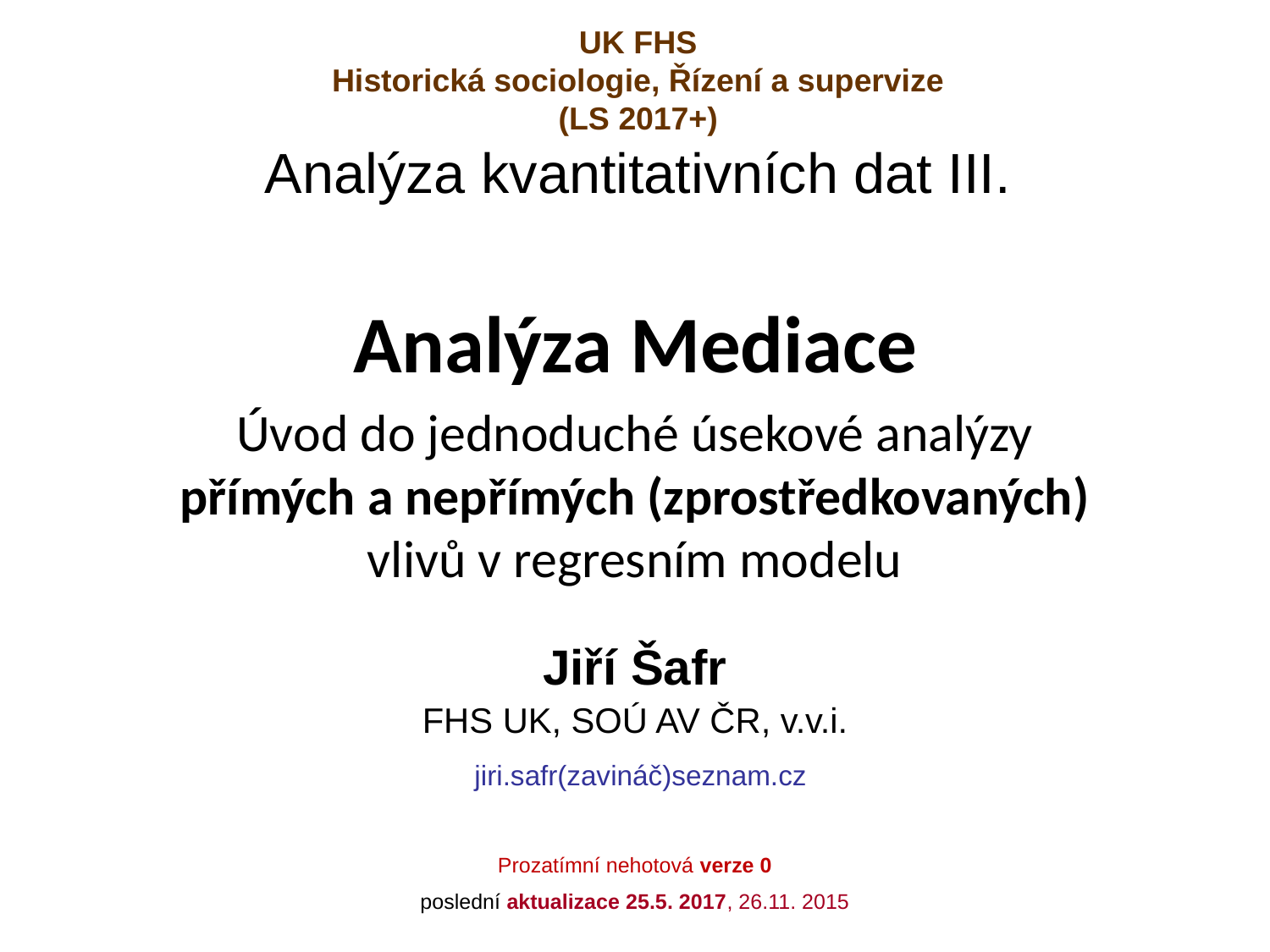

UK FHS
Historická sociologie, Řízení a supervize
(LS 2017+)
Analýza kvantitativních dat III.
Analýza Mediace
Úvod do jednoduché úsekové analýzy přímých a nepřímých (zprostředkovaných) vlivů v regresním modelu
Jiří Šafr
FHS UK, SOÚ AV ČR, v.v.i.
 jiri.safr(zavináč)seznam.cz
Prozatímní nehotová verze 0
poslední aktualizace 25.5. 2017, 26.11. 2015